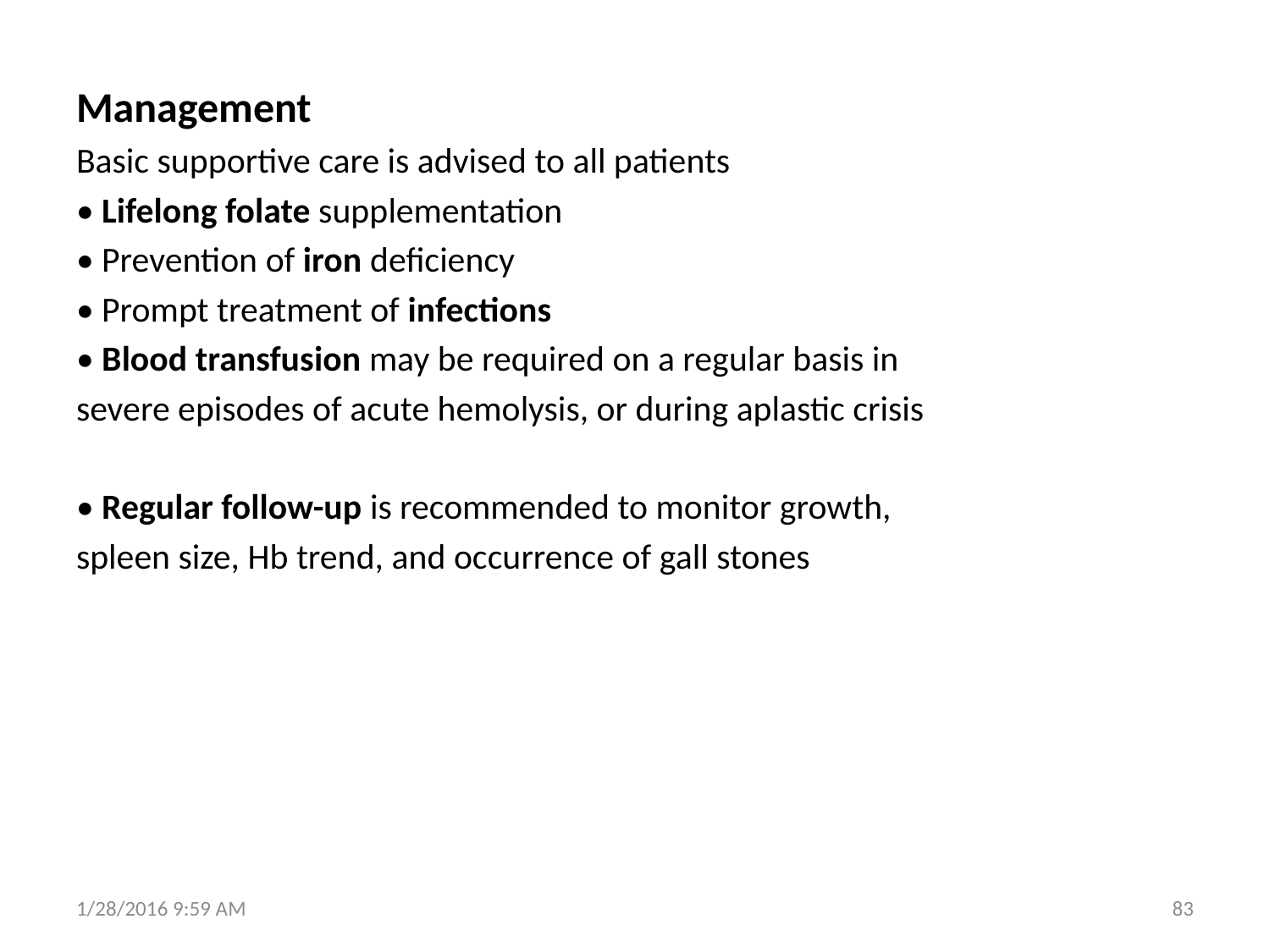

Management
Basic supportive care is advised to all patients
• Lifelong folate supplementation
• Prevention of iron deficiency
• Prompt treatment of infections
• Blood transfusion may be required on a regular basis in
severe episodes of acute hemolysis, or during aplastic crisis

• Regular follow-up is recommended to monitor growth,
spleen size, Hb trend, and occurrence of gall stones
1/28/2016 9:59 AM
83